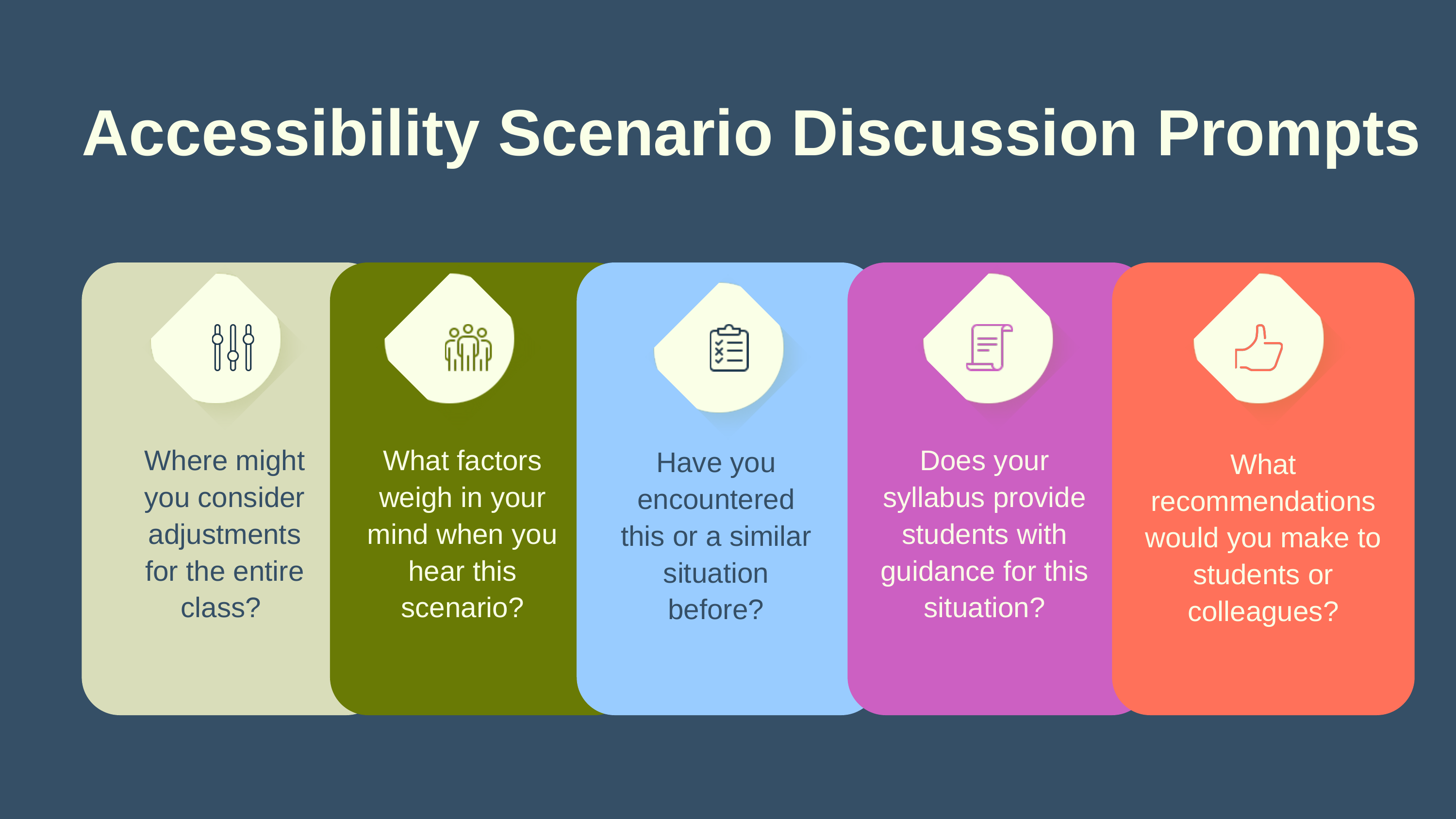

Accessibility Scenario Discussion Prompts

Where might you consider adjustments for the entire class?
What factors weigh in your mind when you hear this scenario?
Does your syllabus provide students with guidance for this situation?

Have you encountered this or a similar situation before?

What recommendations would you make to students or colleagues?